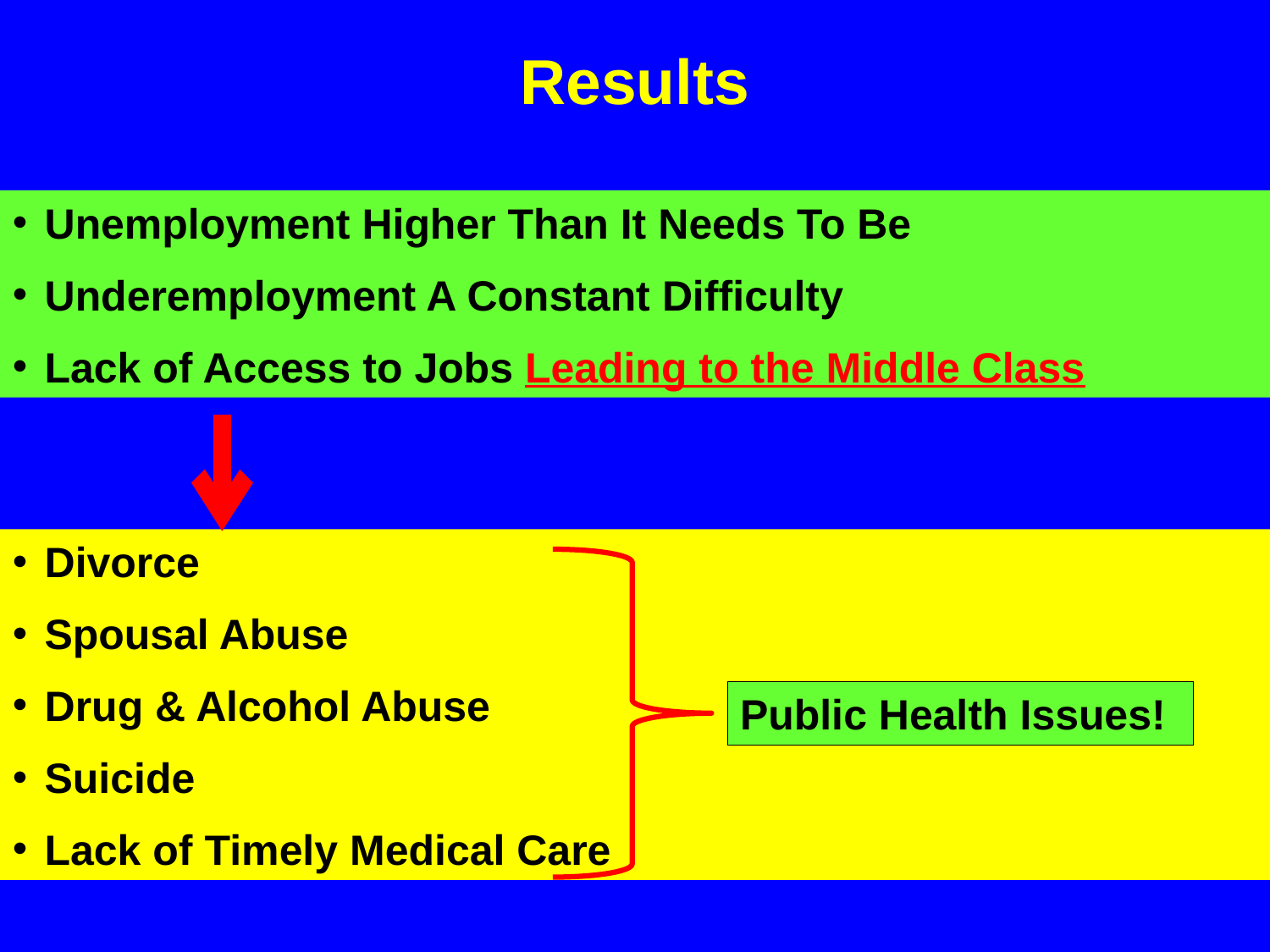

# Results
Unemployment Higher Than It Needs To Be
Underemployment A Constant Difficulty
Lack of Access to Jobs Leading to the Middle Class
Divorce
Spousal Abuse
Drug & Alcohol Abuse
Suicide
Lack of Timely Medical Care

Public Health Issues!